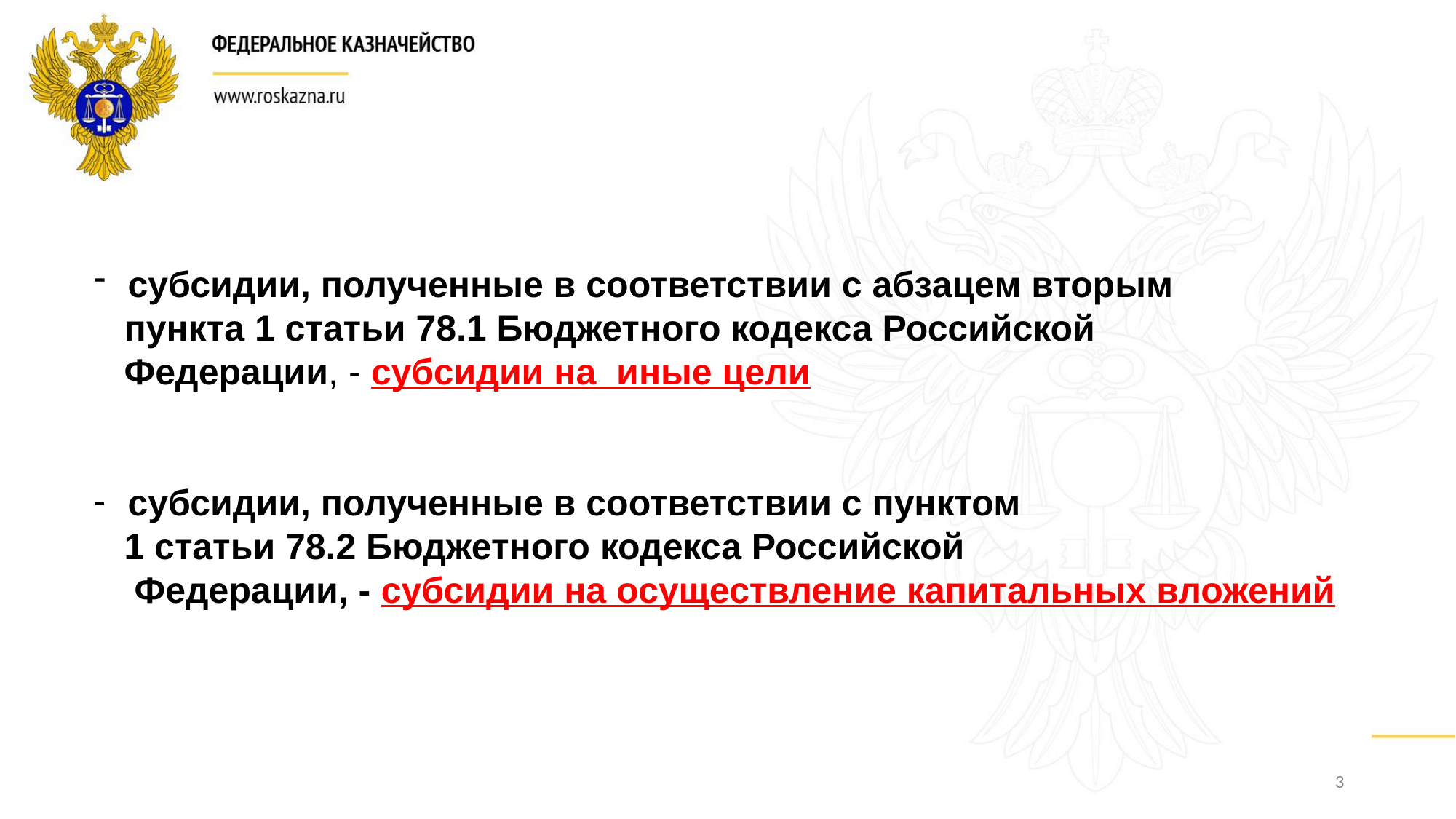

субсидии, полученные в соответствии с абзацем вторым
   пункта 1 статьи 78.1 Бюджетного кодекса Российской
   Федерации, - субсидии на  иные цели

субсидии, полученные в соответствии с пунктом
   1 статьи 78.2 Бюджетного кодекса Российской
    Федерации, - субсидии на осуществление капитальных вложений
3